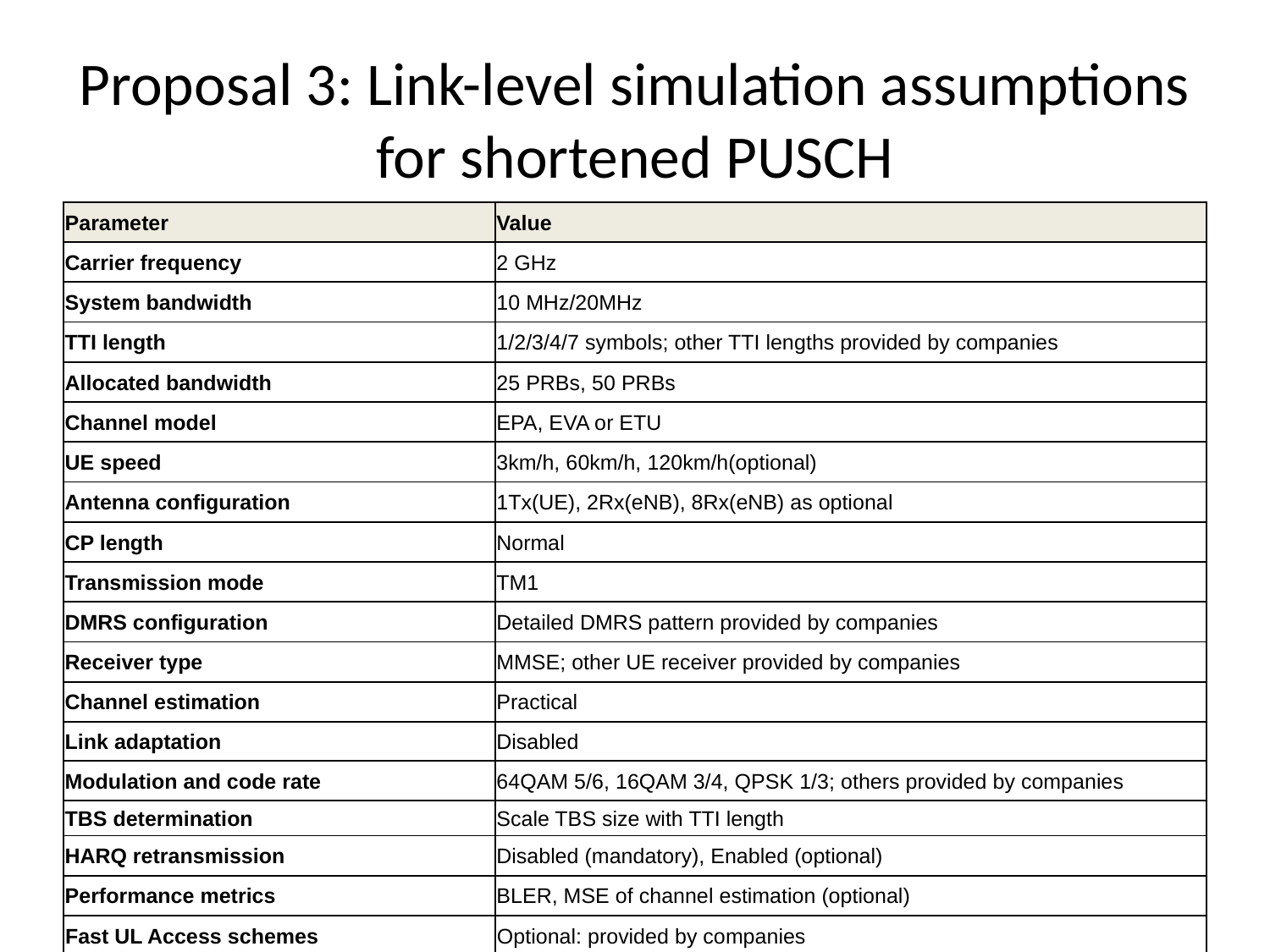

# Proposal 3: Link-level simulation assumptions for shortened PUSCH
| Parameter | Value |
| --- | --- |
| Carrier frequency | 2 GHz |
| System bandwidth | 10 MHz/20MHz |
| TTI length | 1/2/3/4/7 symbols; other TTI lengths provided by companies |
| Allocated bandwidth | 25 PRBs, 50 PRBs |
| Channel model | EPA, EVA or ETU |
| UE speed | 3km/h, 60km/h, 120km/h(optional) |
| Antenna configuration | 1Tx(UE), 2Rx(eNB), 8Rx(eNB) as optional |
| CP length | Normal |
| Transmission mode | TM1 |
| DMRS configuration | Detailed DMRS pattern provided by companies |
| Receiver type | MMSE; other UE receiver provided by companies |
| Channel estimation | Practical |
| Link adaptation | Disabled |
| Modulation and code rate | 64QAM 5/6, 16QAM 3/4, QPSK 1/3; others provided by companies |
| TBS determination | Scale TBS size with TTI length |
| HARQ retransmission | Disabled (mandatory), Enabled (optional) |
| Performance metrics | BLER, MSE of channel estimation (optional) |
| Fast UL Access schemes | Optional: provided by companies |